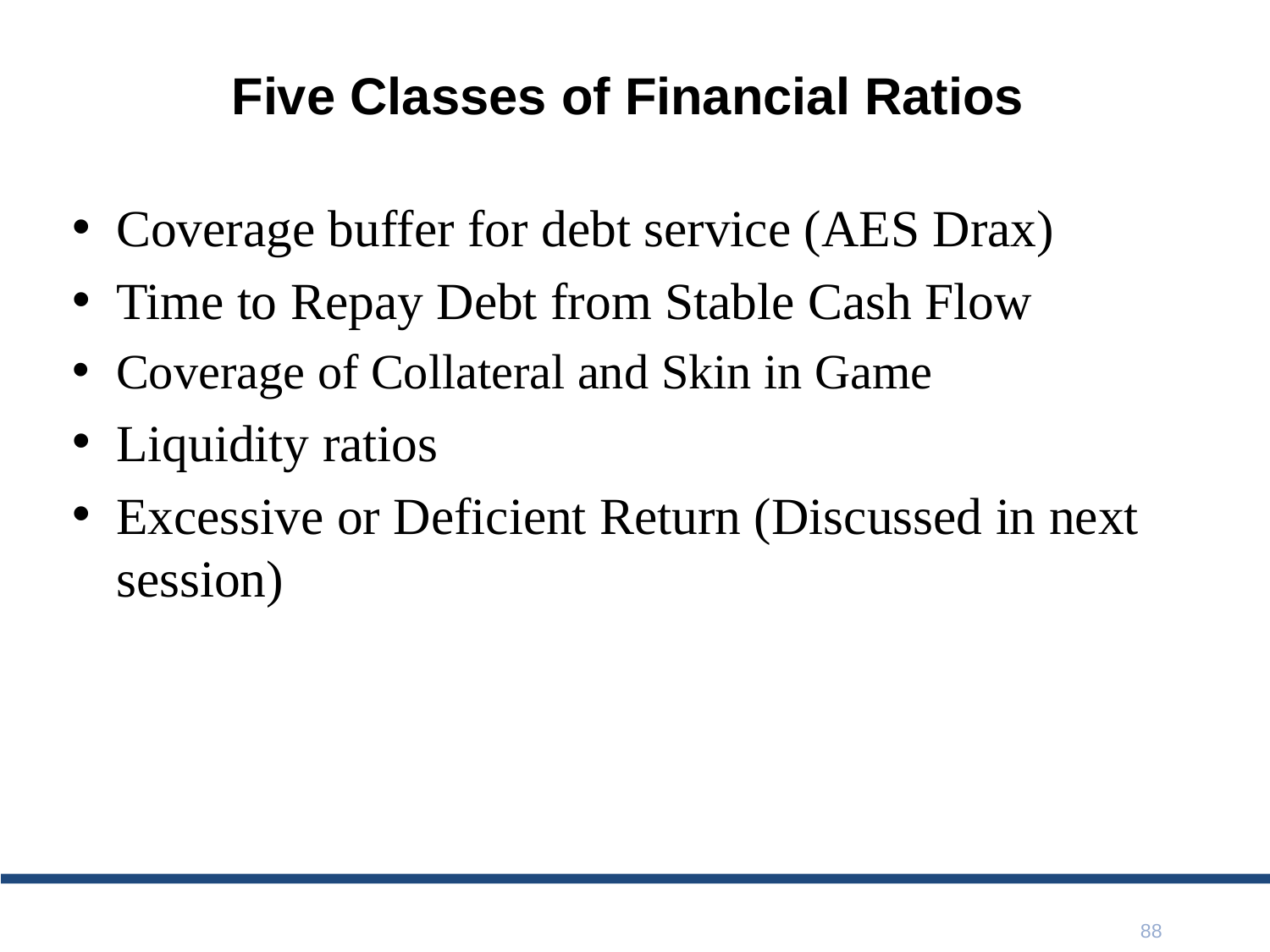

# Five Classes of Financial Ratios
Coverage buffer for debt service (AES Drax)
Time to Repay Debt from Stable Cash Flow
Coverage of Collateral and Skin in Game
Liquidity ratios
Excessive or Deficient Return (Discussed in next session)
88